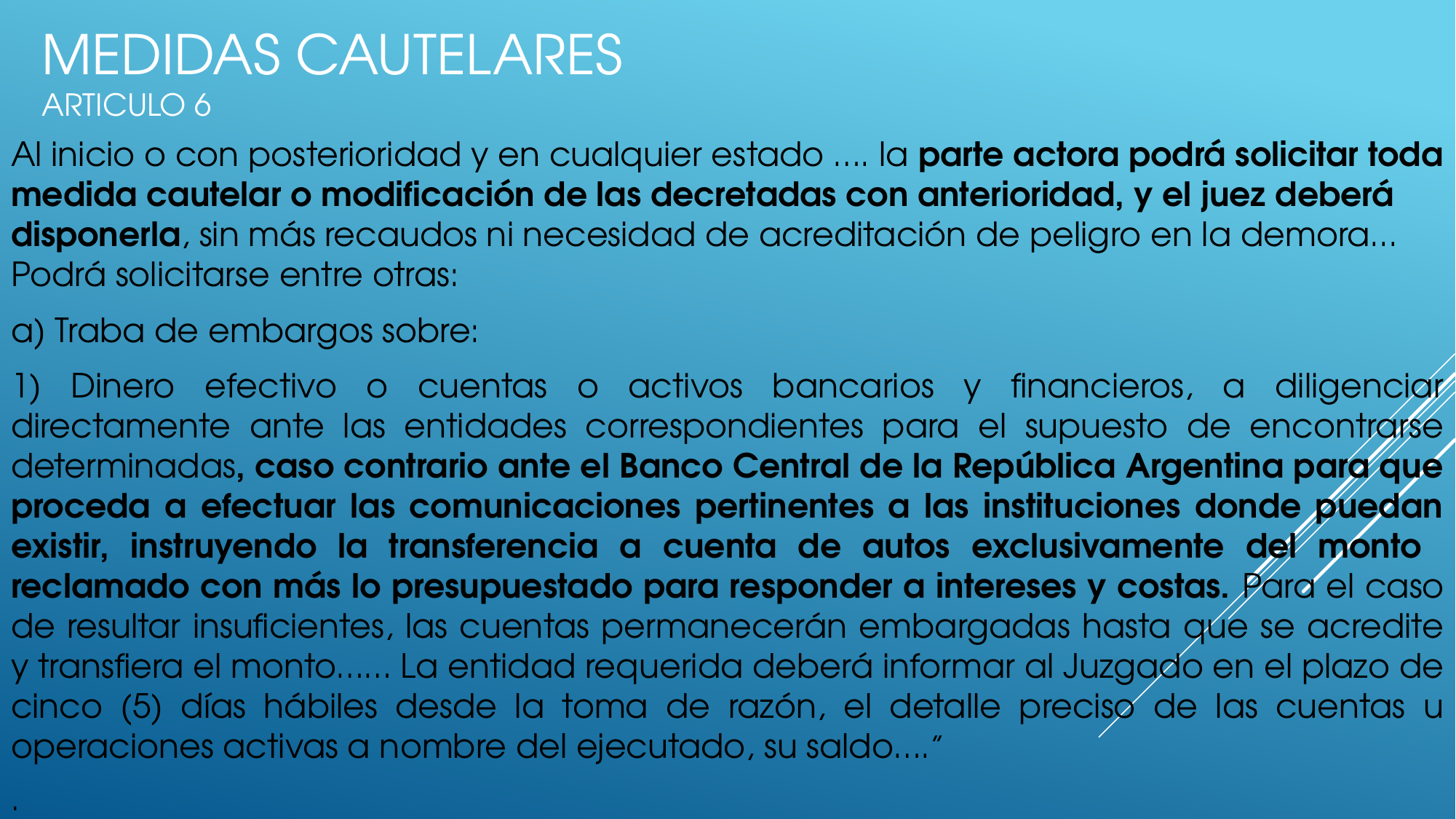

# Medidas cautelares Articulo 6
Al inicio o con posterioridad y en cualquier estado …. la parte actora podrá solicitar toda medida cautelar o modificación de las decretadas con anterioridad, y el juez deberá disponerla, sin más recaudos ni necesidad de acreditación de peligro en la demora... Podrá solicitarse entre otras:
a) Traba de embargos sobre:
1) Dinero efectivo o cuentas o activos bancarios y financieros, a diligenciar directamente ante las entidades correspondientes para el supuesto de encontrarse determinadas, caso contrario ante el Banco Central de la República Argentina para que proceda a efectuar las comunicaciones pertinentes a las instituciones donde puedan existir, instruyendo la transferencia a cuenta de autos exclusivamente del monto  reclamado con más lo presupuestado para responder a intereses y costas. Para el caso de resultar insuficientes, las cuentas permanecerán embargadas hasta que se acredite y transfiera el monto…… La entidad requerida deberá informar al Juzgado en el plazo de cinco (5) días hábiles desde la toma de razón, el detalle preciso de las cuentas u operaciones activas a nombre del ejecutado, su saldo….”
.